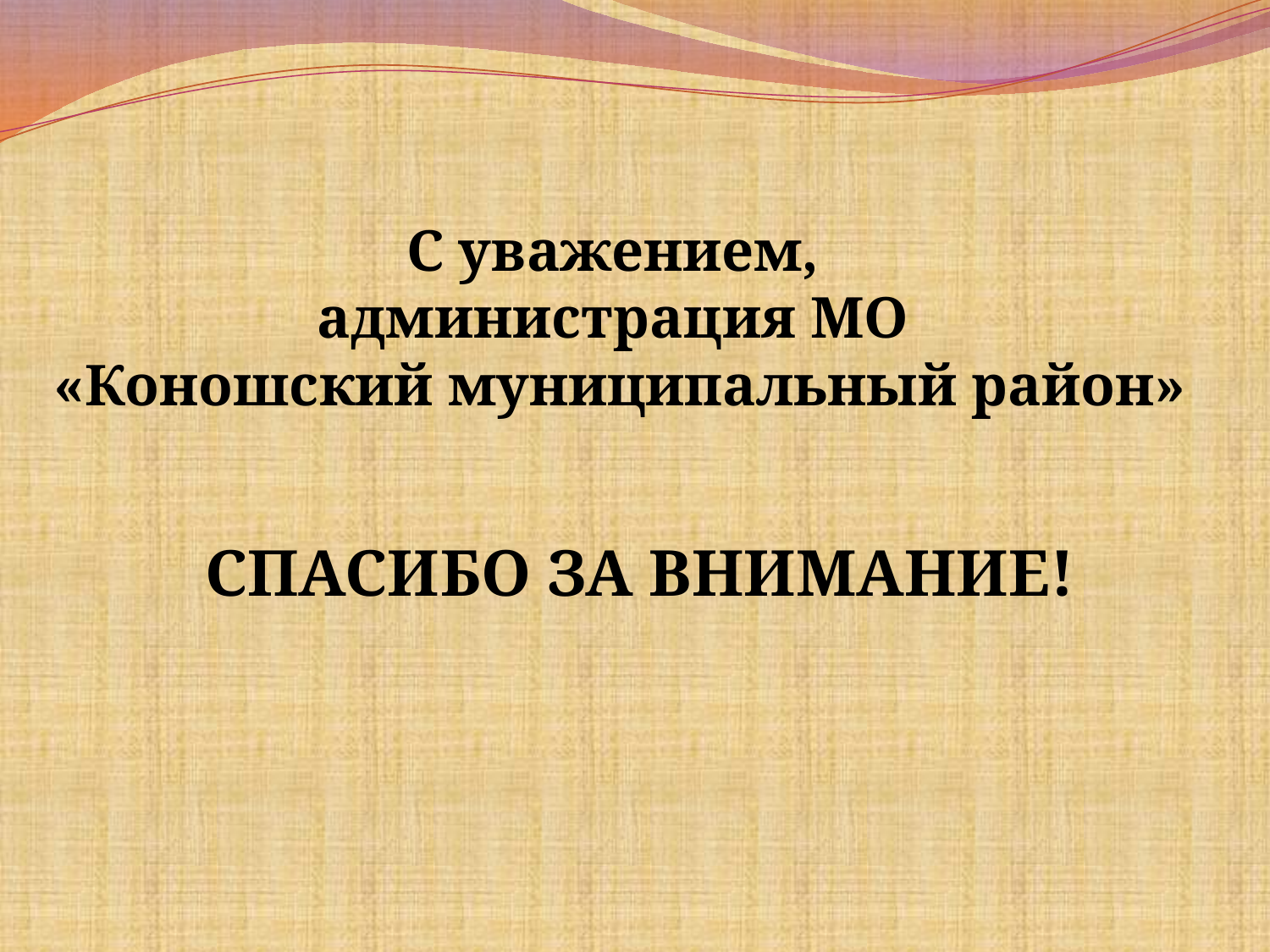

С уважением,
администрация МО
«Коношский муниципальный район»

СПАСИБО ЗА ВНИМАНИЕ!